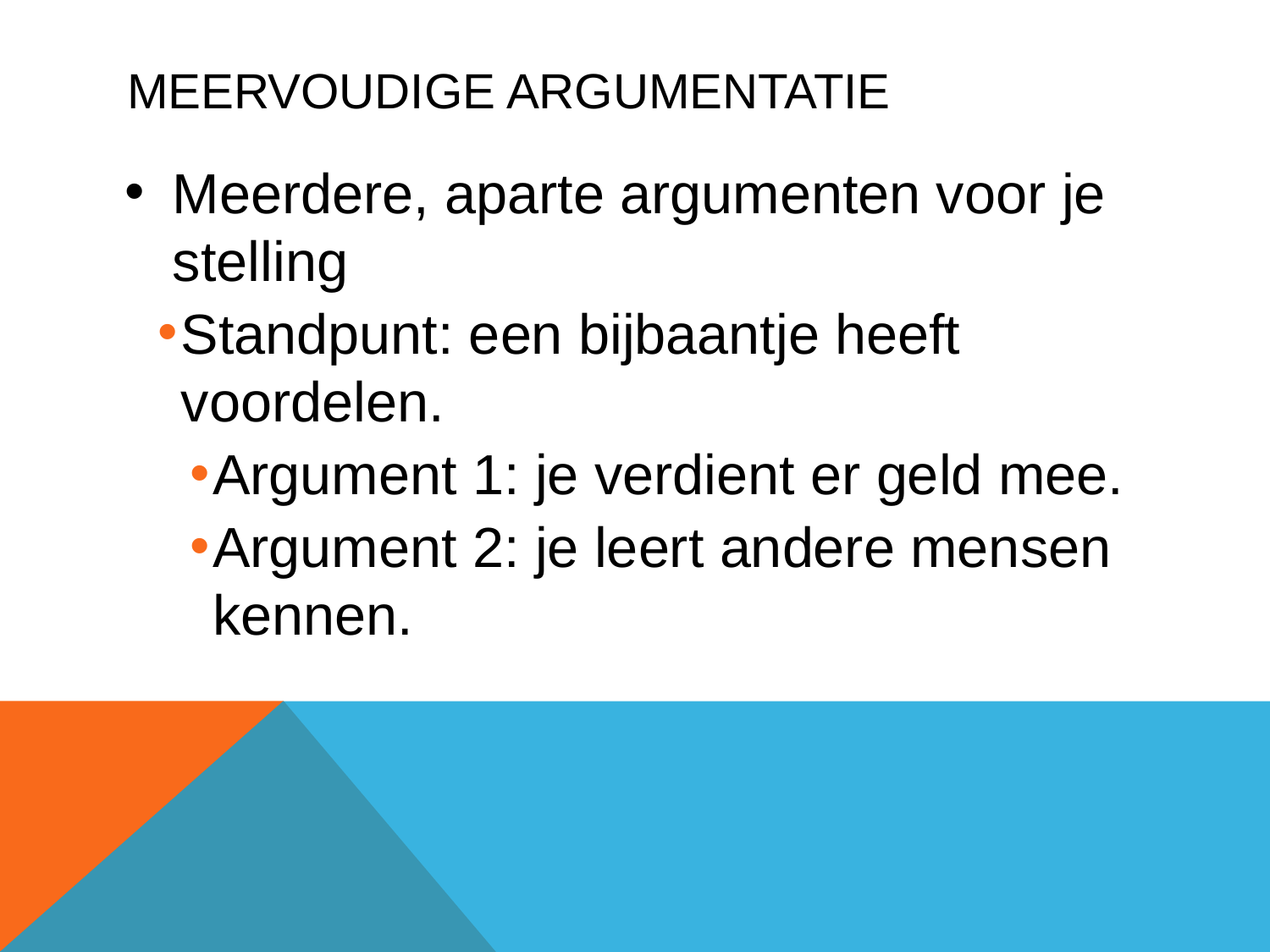

# Meervoudige argumentatie
Meerdere, aparte argumenten voor je stelling
Standpunt: een bijbaantje heeft voordelen.
Argument 1: je verdient er geld mee.
Argument 2: je leert andere mensen kennen.